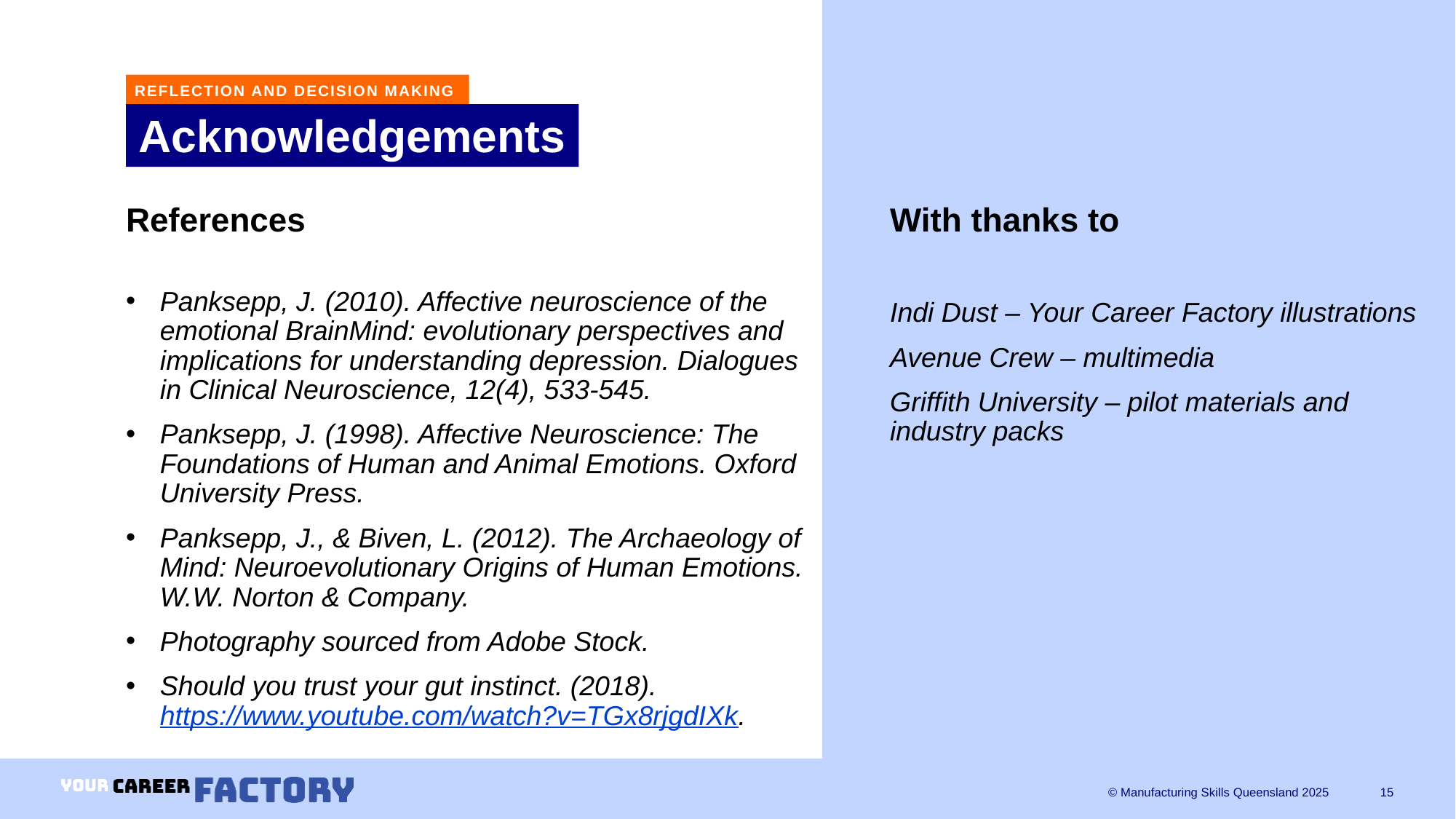

REFLECTION AND DECISION MAKING
# Acknowledgements
With thanks to

Indi Dust – Your Career Factory illustrations
Avenue Crew – multimedia
Griffith University – pilot materials and industry packs
References
Panksepp, J. (2010). Affective neuroscience of the emotional BrainMind: evolutionary perspectives and implications for understanding depression. Dialogues in Clinical Neuroscience, 12(4), 533-545.
Panksepp, J. (1998). Affective Neuroscience: The Foundations of Human and Animal Emotions. Oxford University Press.
Panksepp, J., & Biven, L. (2012). The Archaeology of Mind: Neuroevolutionary Origins of Human Emotions. W.W. Norton & Company.
Photography sourced from Adobe Stock.
Should you trust your gut instinct. (2018). https://www.youtube.com/watch?v=TGx8rjgdIXk.